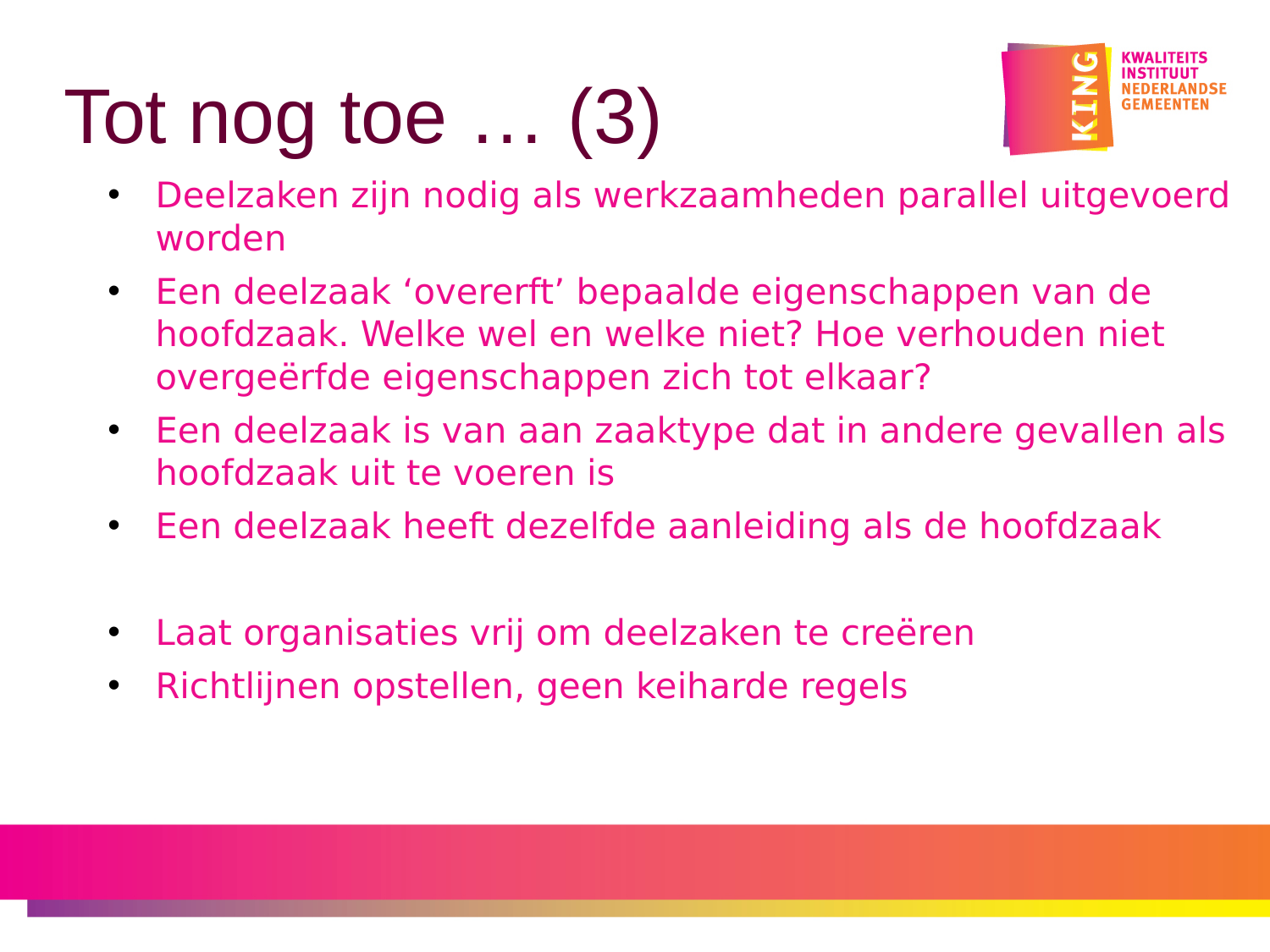

# Tot nog toe … (3)
Deelzaken zijn nodig als werkzaamheden parallel uitgevoerd worden
Een deelzaak ‘overerft’ bepaalde eigenschappen van de hoofdzaak. Welke wel en welke niet? Hoe verhouden niet overgeërfde eigenschappen zich tot elkaar?
Een deelzaak is van aan zaaktype dat in andere gevallen als hoofdzaak uit te voeren is
Een deelzaak heeft dezelfde aanleiding als de hoofdzaak

Laat organisaties vrij om deelzaken te creëren
Richtlijnen opstellen, geen keiharde regels